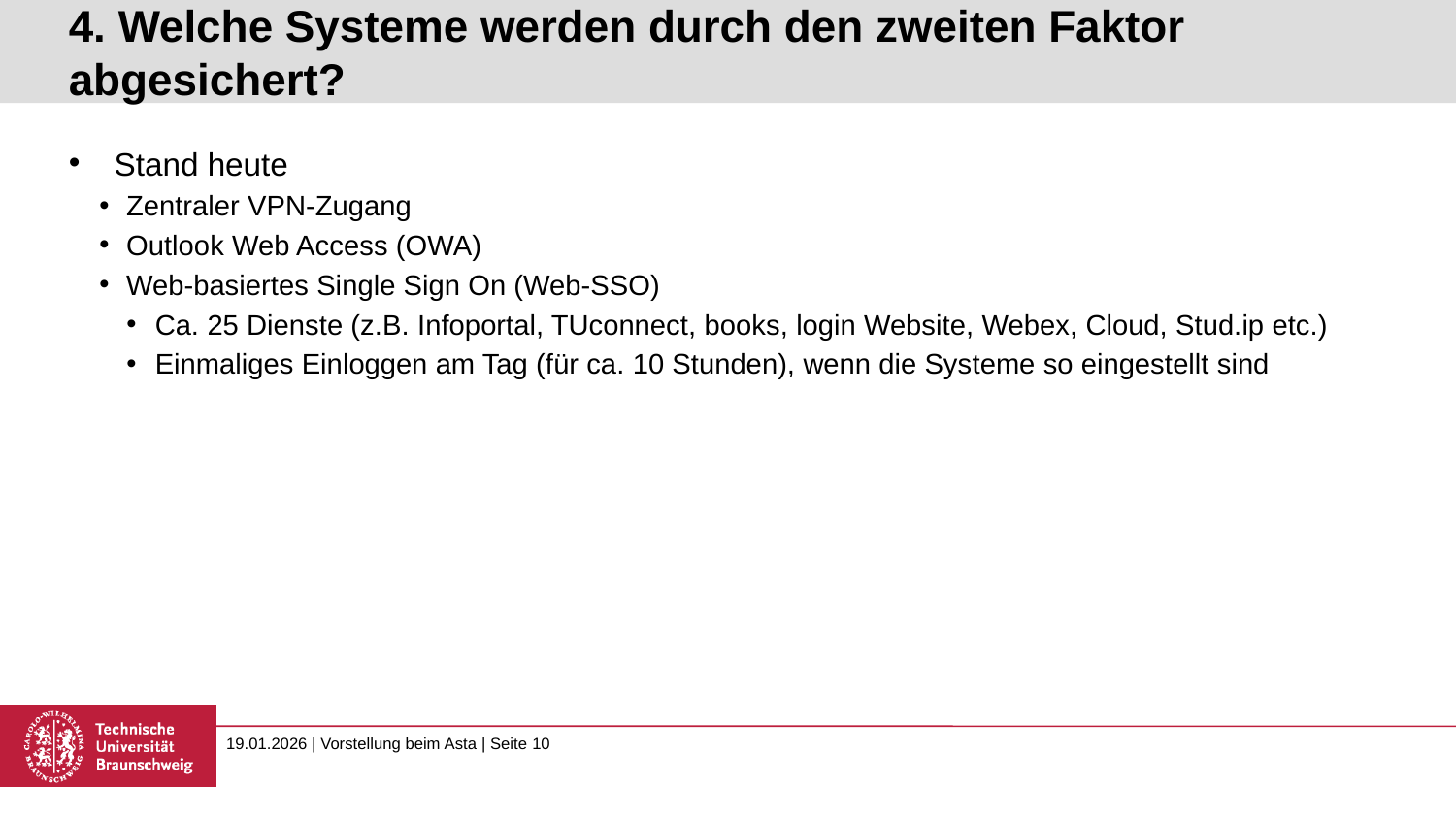

# 4. Welche Systeme werden durch den zweiten Faktor abgesichert?
Stand heute
Zentraler VPN-Zugang
Outlook Web Access (OWA)
Web-basiertes Single Sign On (Web-SSO)
Ca. 25 Dienste (z.B. Infoportal, TUconnect, books, login Website, Webex, Cloud, Stud.ip etc.)
Einmaliges Einloggen am Tag (für ca. 10 Stunden), wenn die Systeme so eingestellt sind